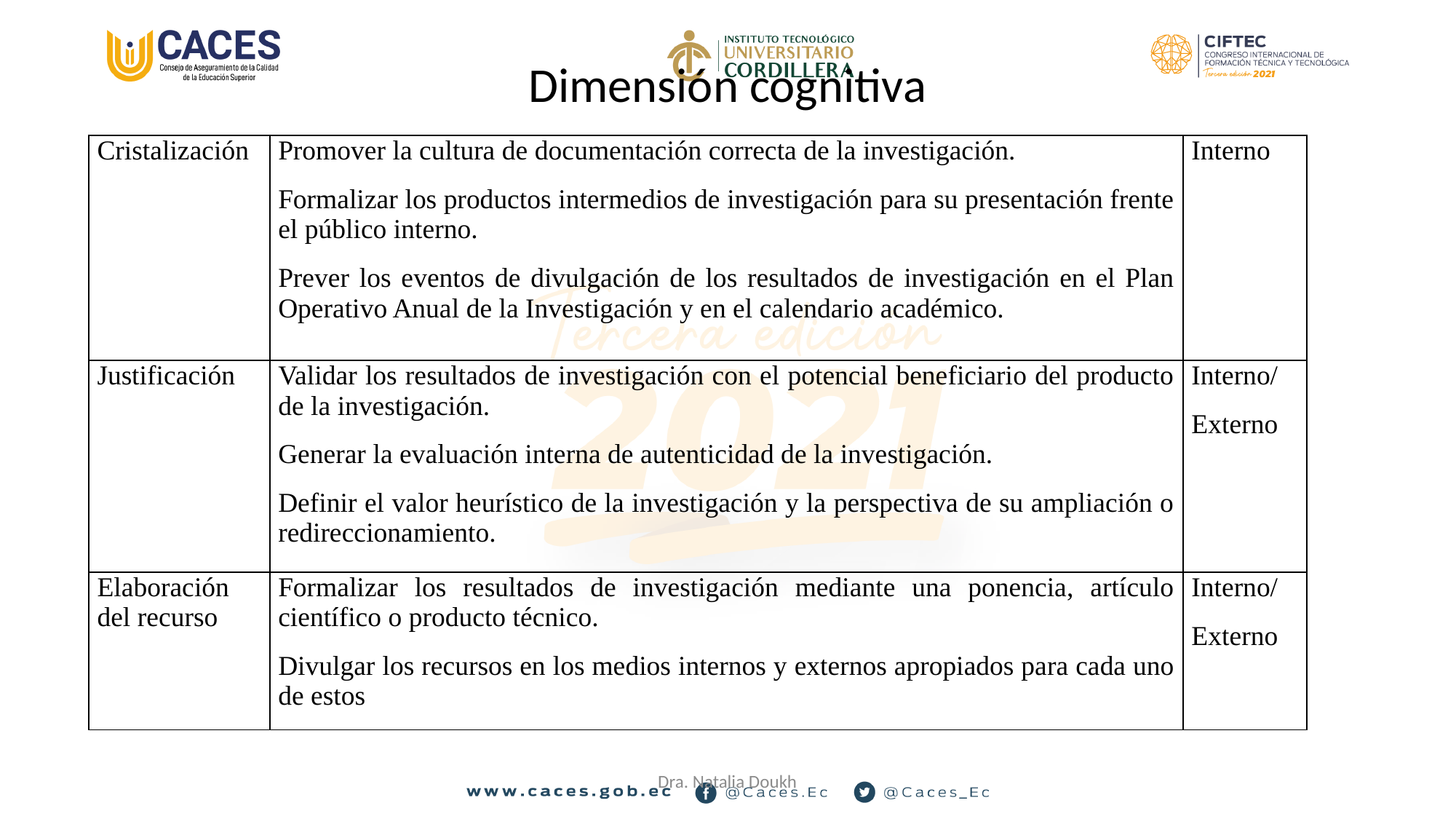

Dimensión cognitiva

| Cristalización | Promover la cultura de documentación correcta de la investigación. Formalizar los productos intermedios de investigación para su presentación frente el público interno. Prever los eventos de divulgación de los resultados de investigación en el Plan Operativo Anual de la Investigación y en el calendario académico. | Interno |
| --- | --- | --- |
| Justificación | Validar los resultados de investigación con el potencial beneficiario del producto de la investigación. Generar la evaluación interna de autenticidad de la investigación. Definir el valor heurístico de la investigación y la perspectiva de su ampliación o redireccionamiento. | Interno/ Externo |
| Elaboración del recurso | Formalizar los resultados de investigación mediante una ponencia, artículo científico o producto técnico. Divulgar los recursos en los medios internos y externos apropiados para cada uno de estos | Interno/ Externo |
Dra. Natalia Doukh